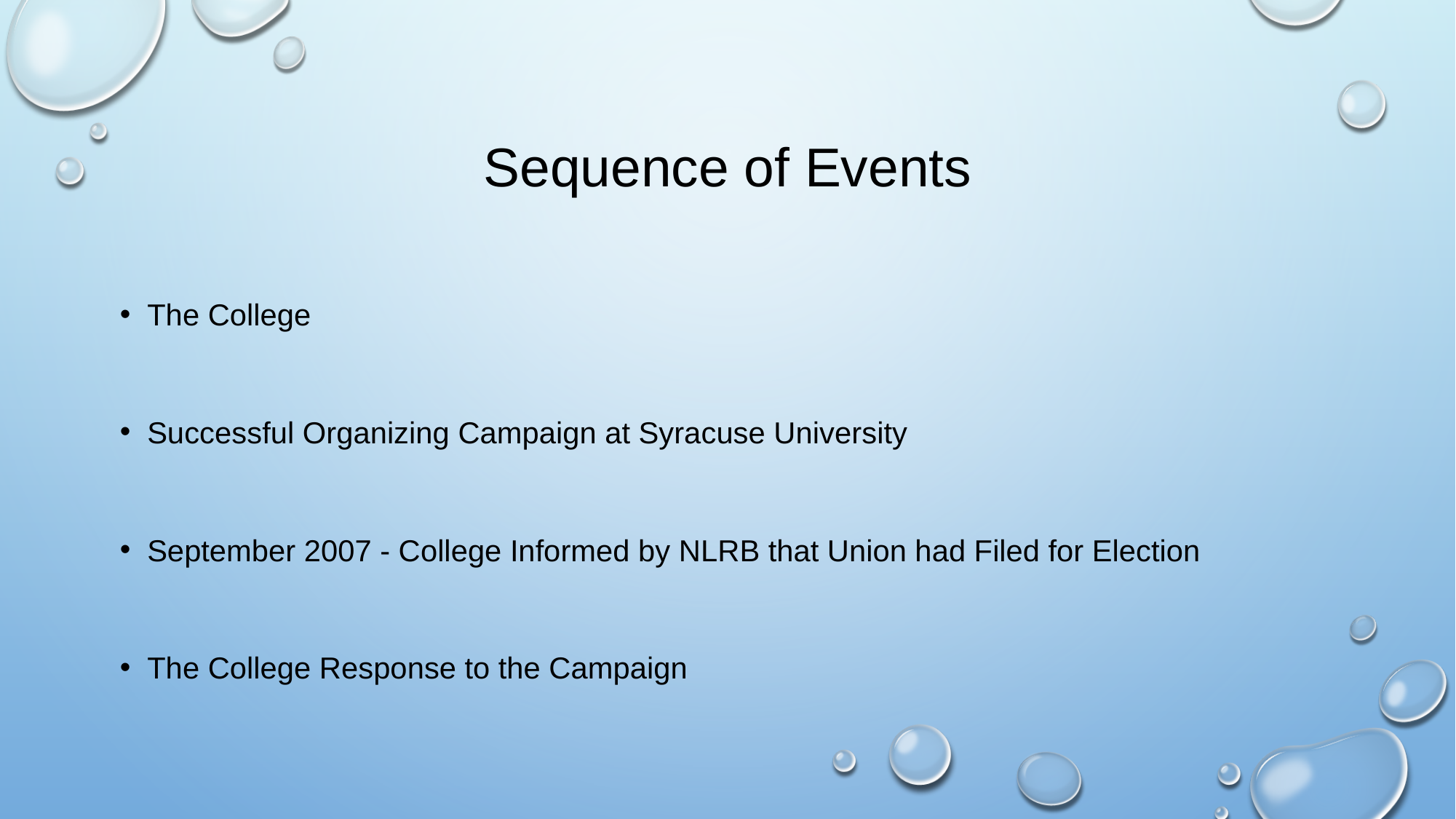

# Sequence of Events
The College

Successful Organizing Campaign at Syracuse University

September 2007 - College Informed by NLRB that Union had Filed for Election

The College Response to the Campaign